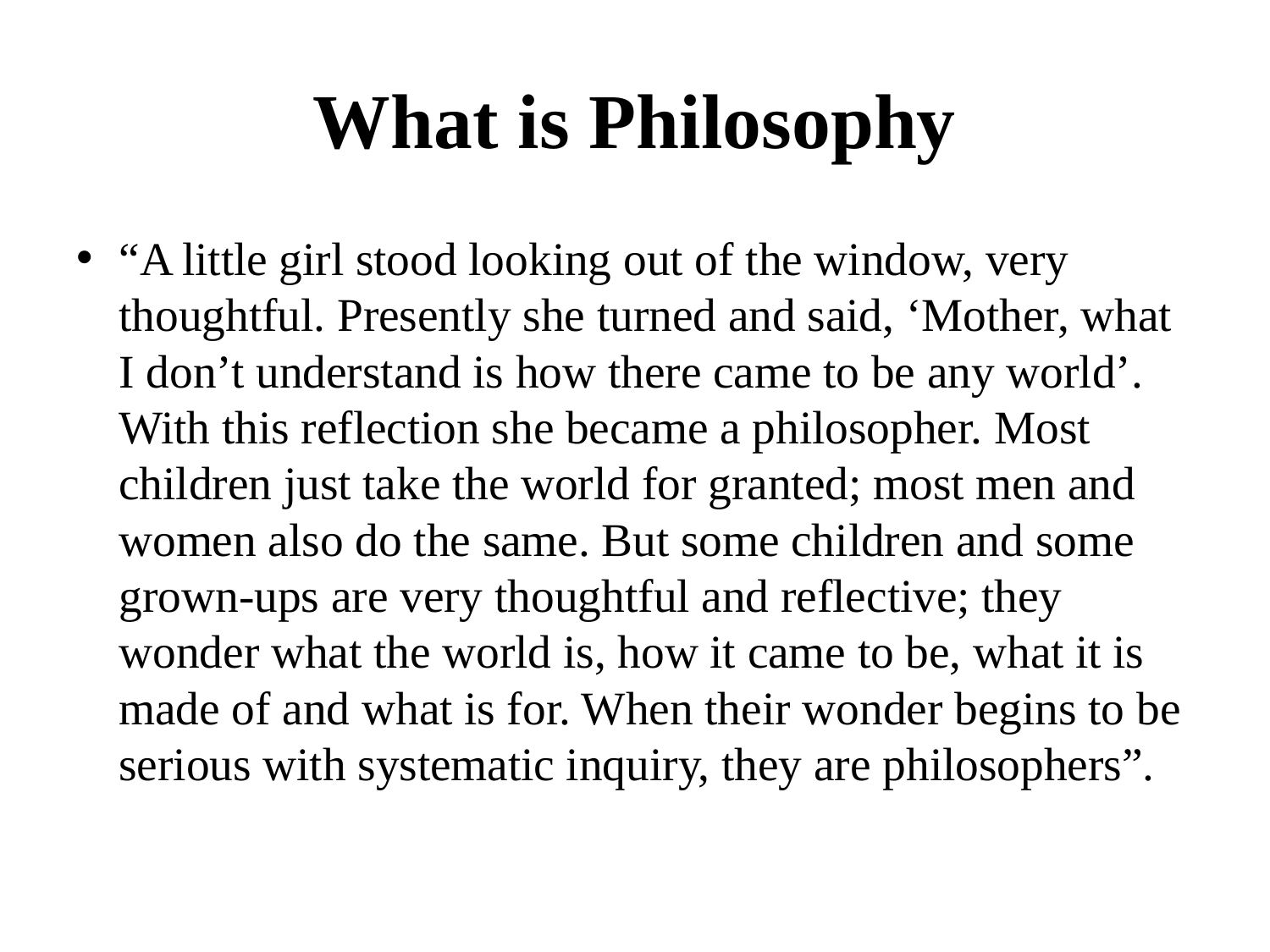

# What is Philosophy
“A little girl stood looking out of the window, very thoughtful. Presently she turned and said, ‘Mother, what I don’t understand is how there came to be any world’. With this reflection she became a philosopher. Most children just take the world for granted; most men and women also do the same. But some children and some grown-ups are very thoughtful and reflective; they wonder what the world is, how it came to be, what it is made of and what is for. When their wonder begins to be serious with systematic inquiry, they are philosophers”.